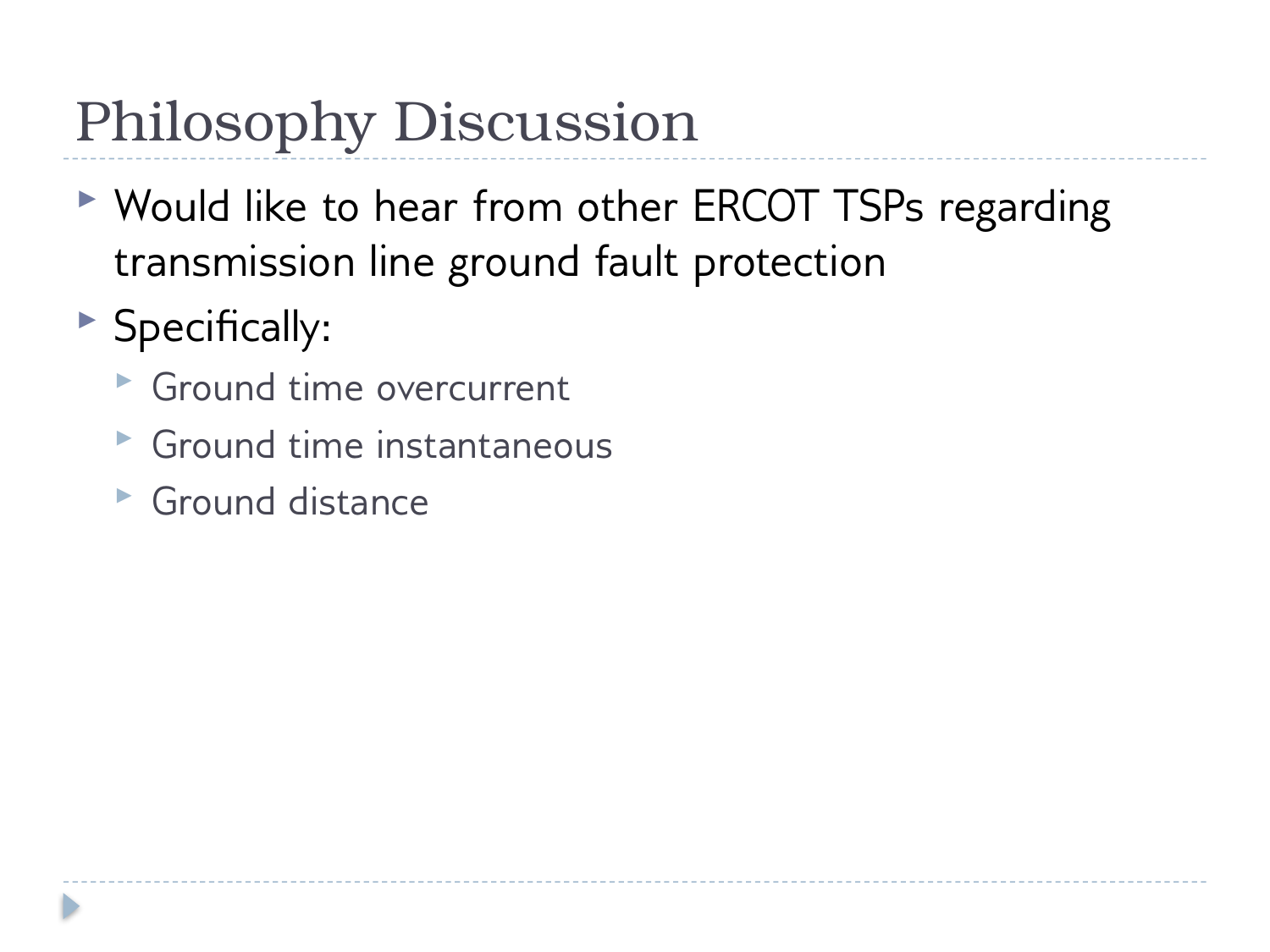

# Philosophy Discussion
Would like to hear from other ERCOT TSPs regarding transmission line ground fault protection
Specifically:
Ground time overcurrent
Ground time instantaneous
Ground distance